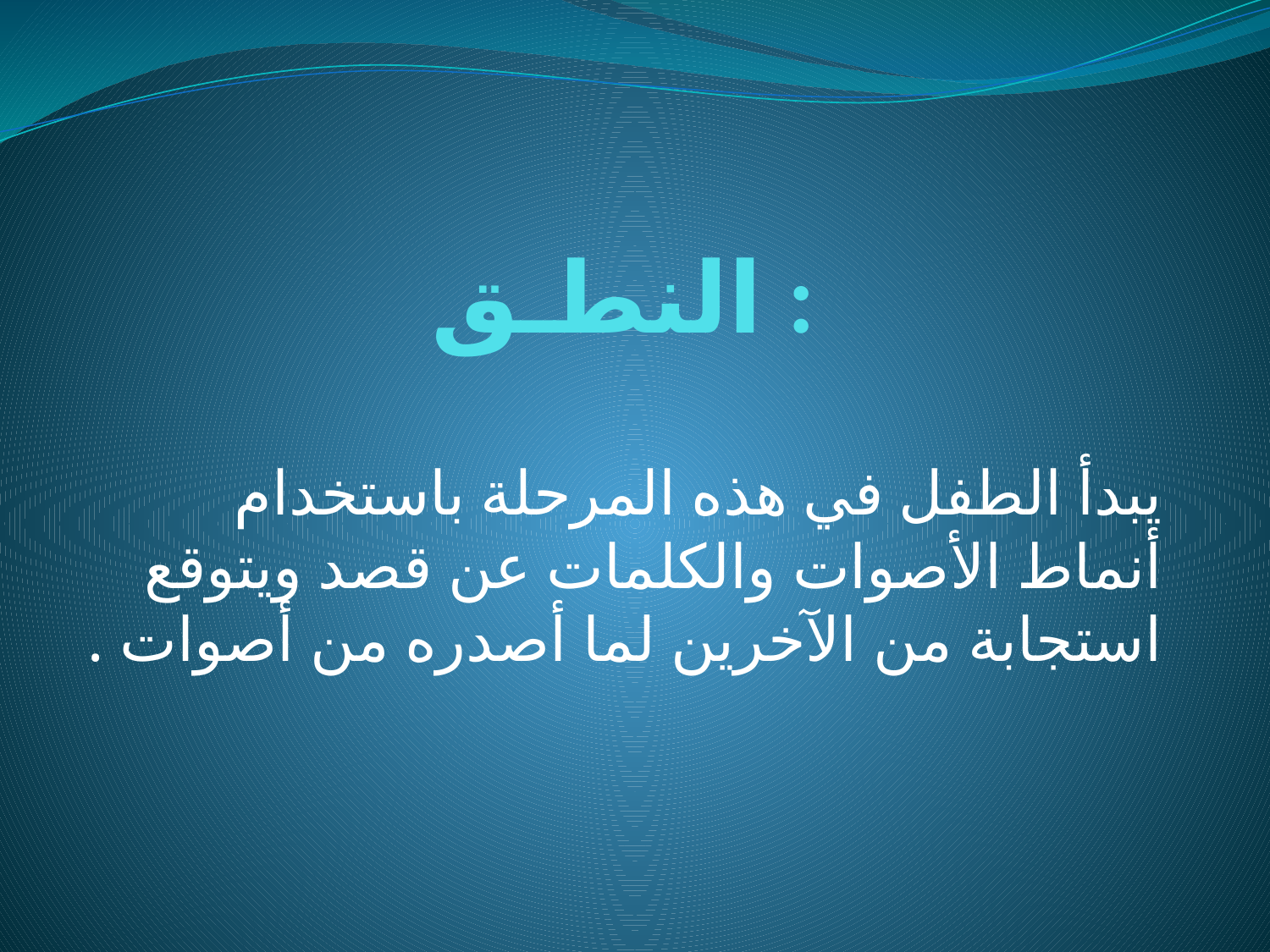

# النطـق :
يبدأ الطفل في هذه المرحلة باستخدام أنماط الأصوات والكلمات عن قصد ويتوقع استجابة من الآخرين لما أصدره من أصوات .